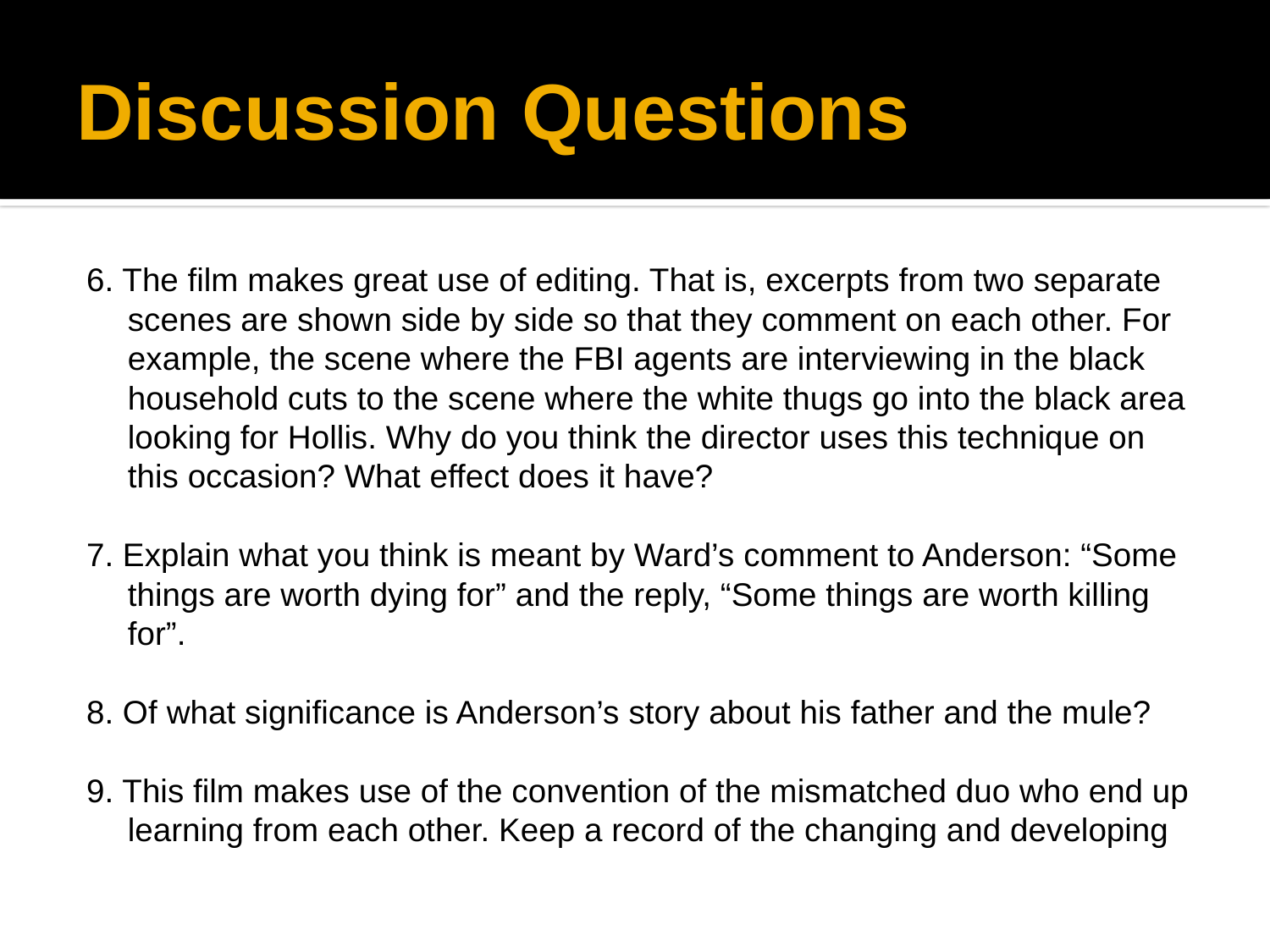

# Discussion Questions
6. The film makes great use of editing. That is, excerpts from two separate scenes are shown side by side so that they comment on each other. For example, the scene where the FBI agents are interviewing in the black household cuts to the scene where the white thugs go into the black area looking for Hollis. Why do you think the director uses this technique on this occasion? What effect does it have?

7. Explain what you think is meant by Ward’s comment to Anderson: “Some things are worth dying for” and the reply, “Some things are worth killing for”.

8. Of what significance is Anderson’s story about his father and the mule?

9. This film makes use of the convention of the mismatched duo who end up learning from each other. Keep a record of the changing and developing